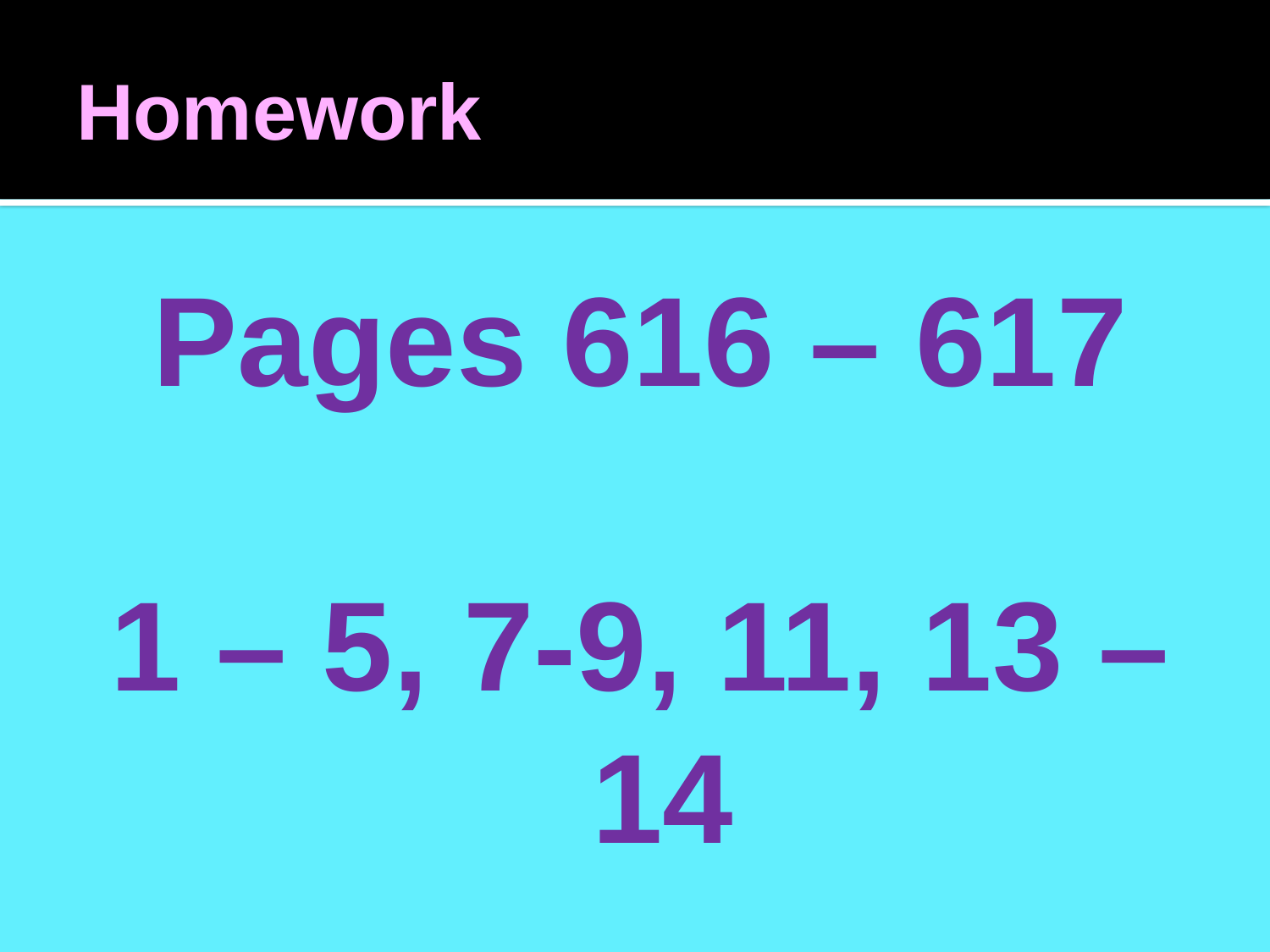

# Homework
Pages 616 – 617

1 – 5, 7-9, 11, 13 – 14